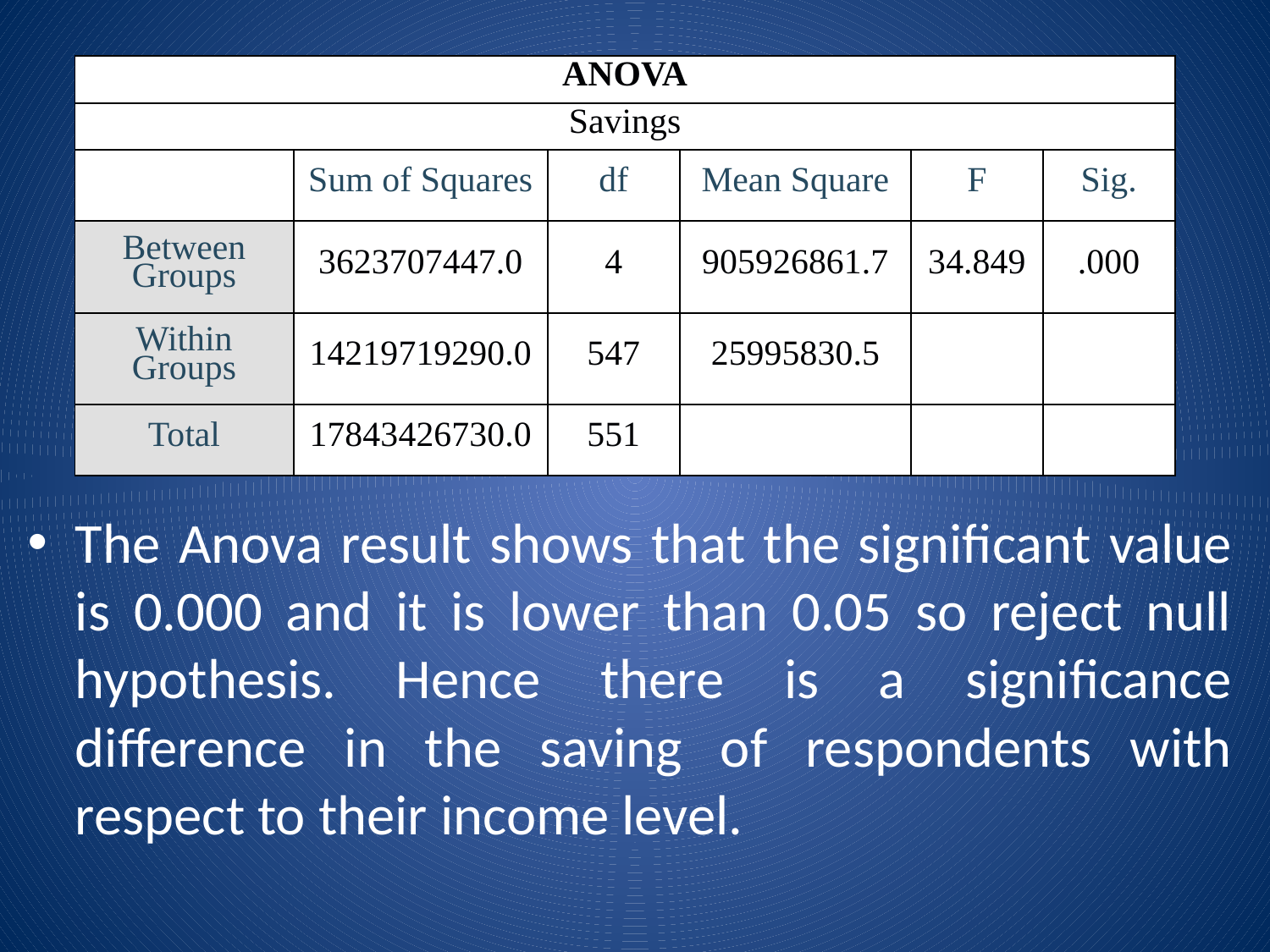

The Anova result shows that the significant value is 0.000 and it is lower than 0.05 so reject null hypothesis. Hence there is a significance difference in the saving of respondents with respect to their income level.

| ANOVA |  |  |  |  |  |
| --- | --- | --- | --- | --- | --- |
| Savings |  |  |  |  |  |
|  | Sum of Squares | df | Mean Square | F | Sig. |
| Between Groups | 3623707447.0 | 4 | 905926861.7 | 34.849 | .000 |
| Within Groups | 14219719290.0 | 547 | 25995830.5 |  |  |
| Total | 17843426730.0 | 551 |  |  |  |